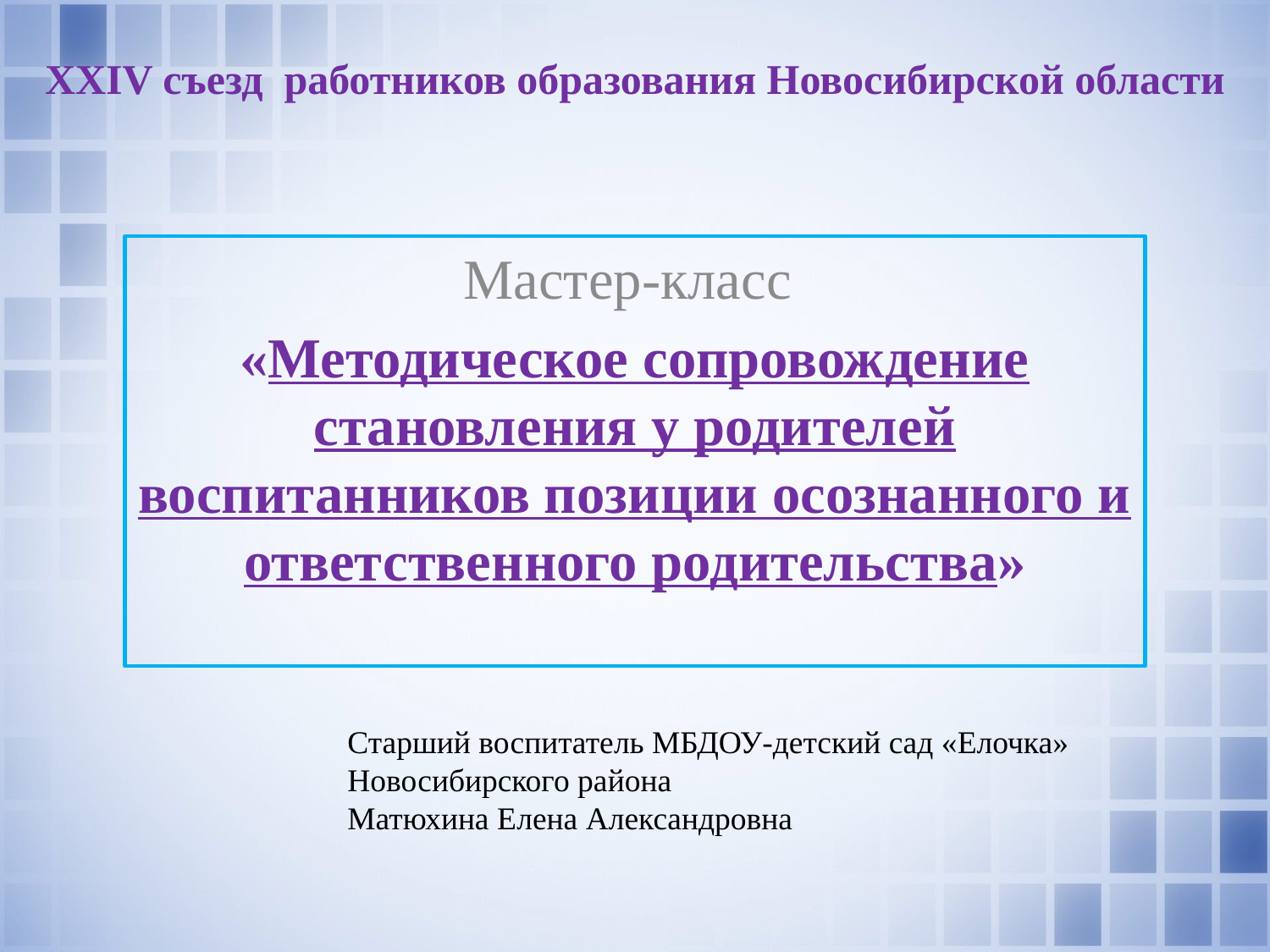

XXIV съезд  работников образования Новосибирской области

#
Мастер-класс
«Методическое сопровождение становления у родителей воспитанников позиции осознанного и ответственного родительства»

Старший воспитатель МБДОУ-детский сад «Елочка»
Новосибирского района
Матюхина Елена Александровна